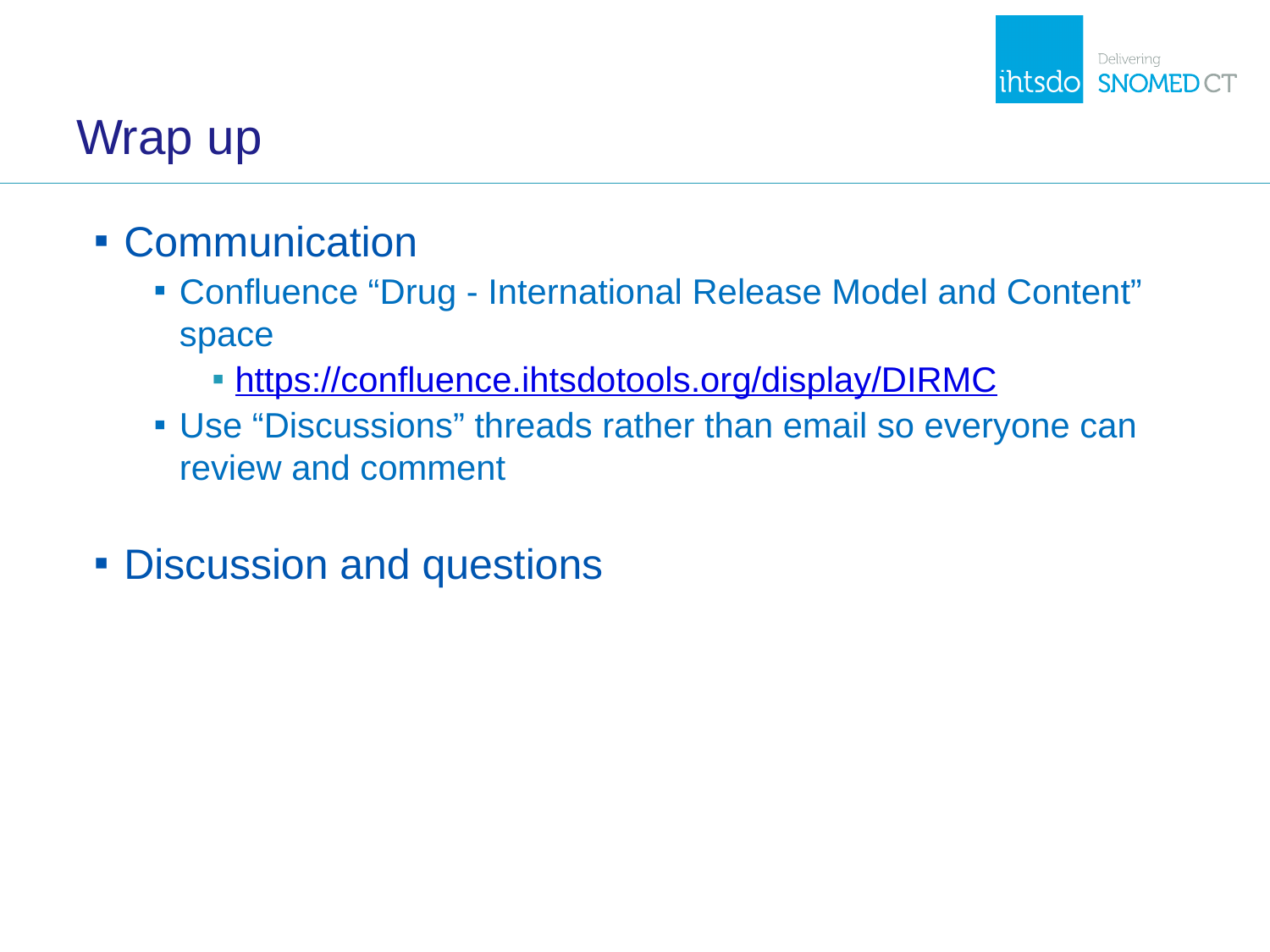

# Wrap up
Communication
Confluence “Drug - International Release Model and Content” space
https://confluence.ihtsdotools.org/display/DIRMC
Use “Discussions” threads rather than email so everyone can review and comment

Discussion and questions